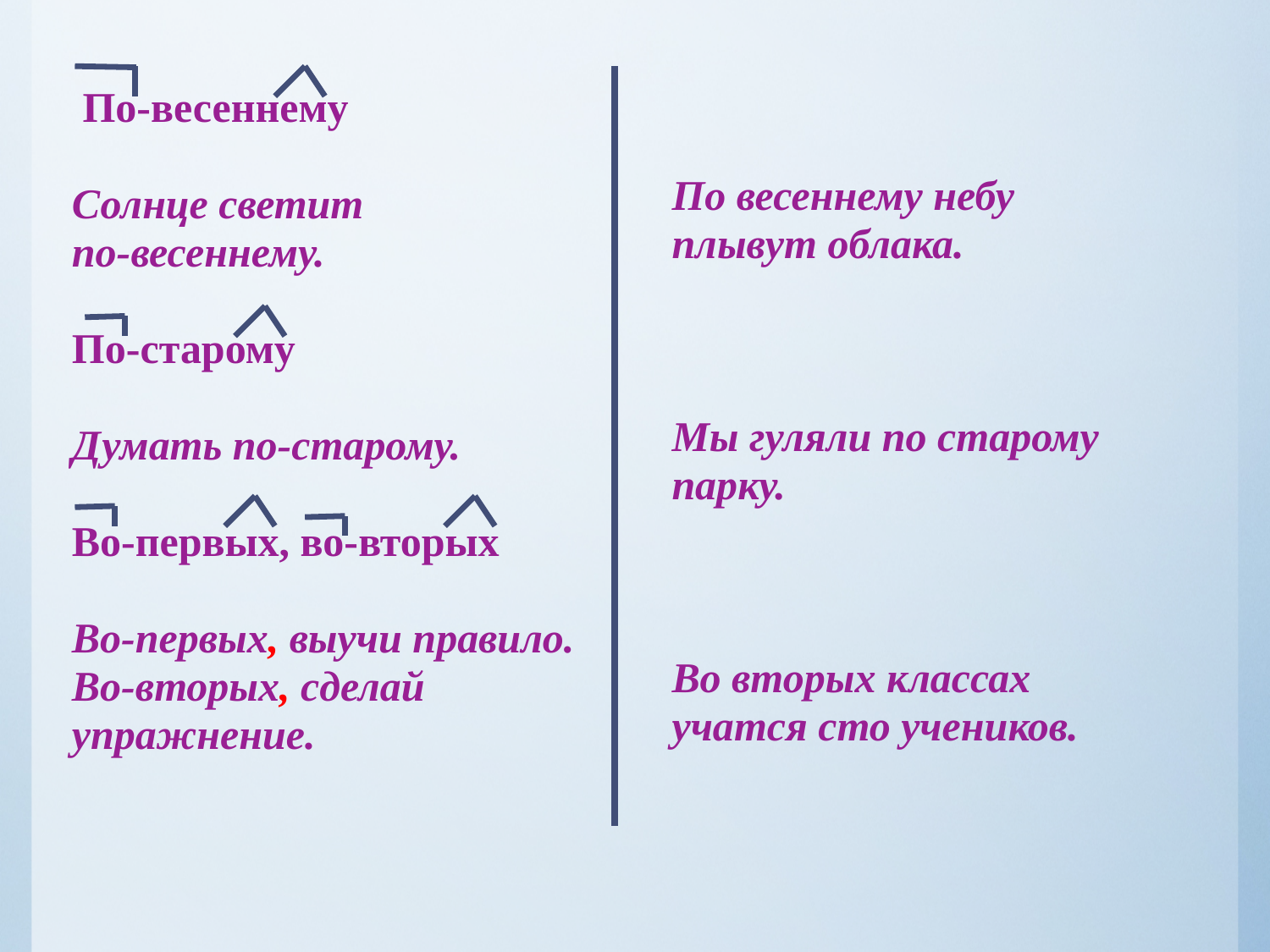

#

 По-весеннему

Солнце светит
по-весеннему.

По-старому

Думать по-старому.

Во-первых, во-вторых

Во-первых, выучи правило.
Во-вторых, сделай упражнение.

По весеннему небу плывут облака.

Мы гуляли по старому парку.

Во вторых классах учатся сто учеников.